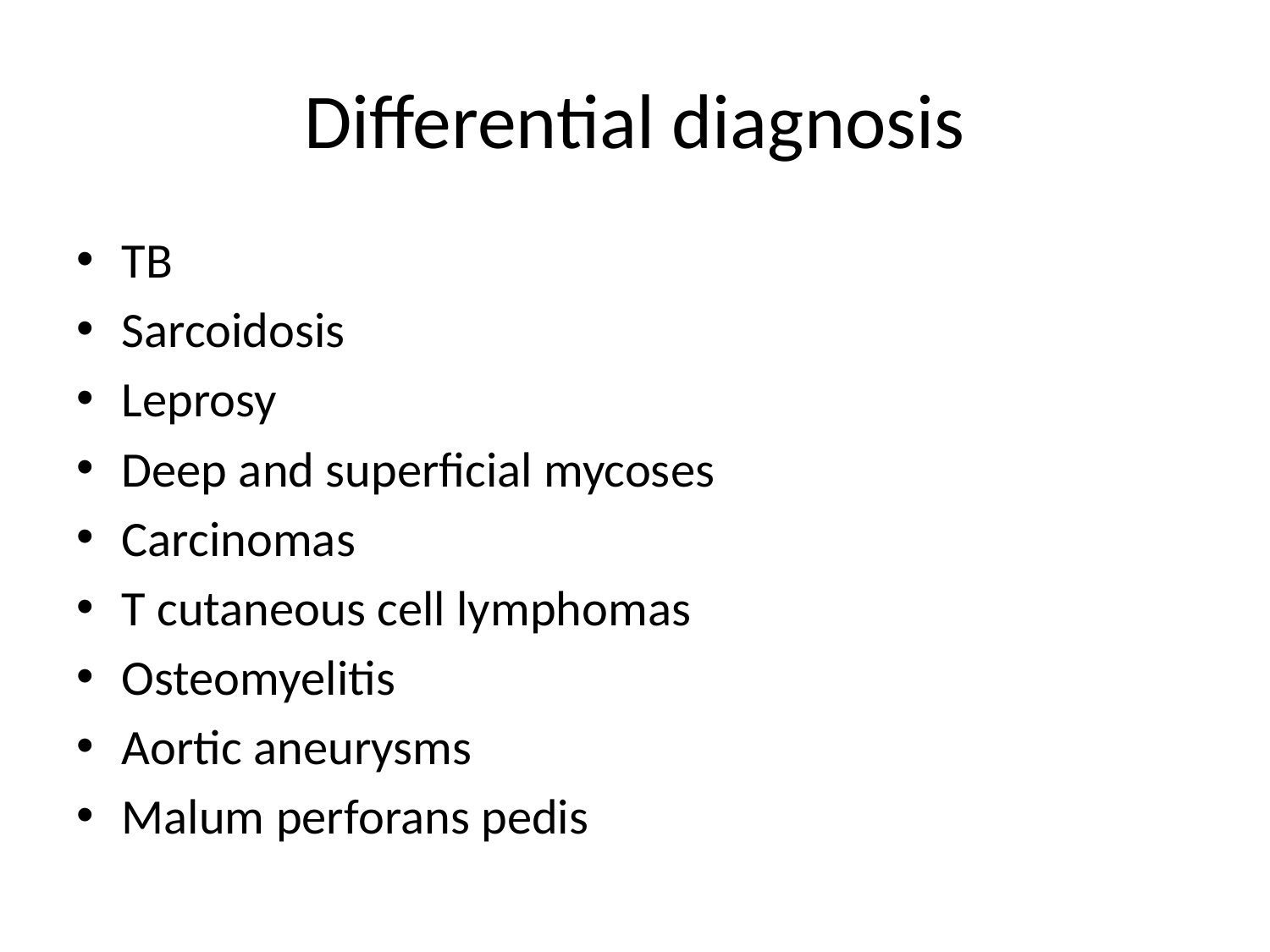

# Differential diagnosis
TB
Sarcoidosis
Leprosy
Deep and superficial mycoses
Carcinomas
T cutaneous cell lymphomas
Osteomyelitis
Aortic aneurysms
Malum perforans pedis